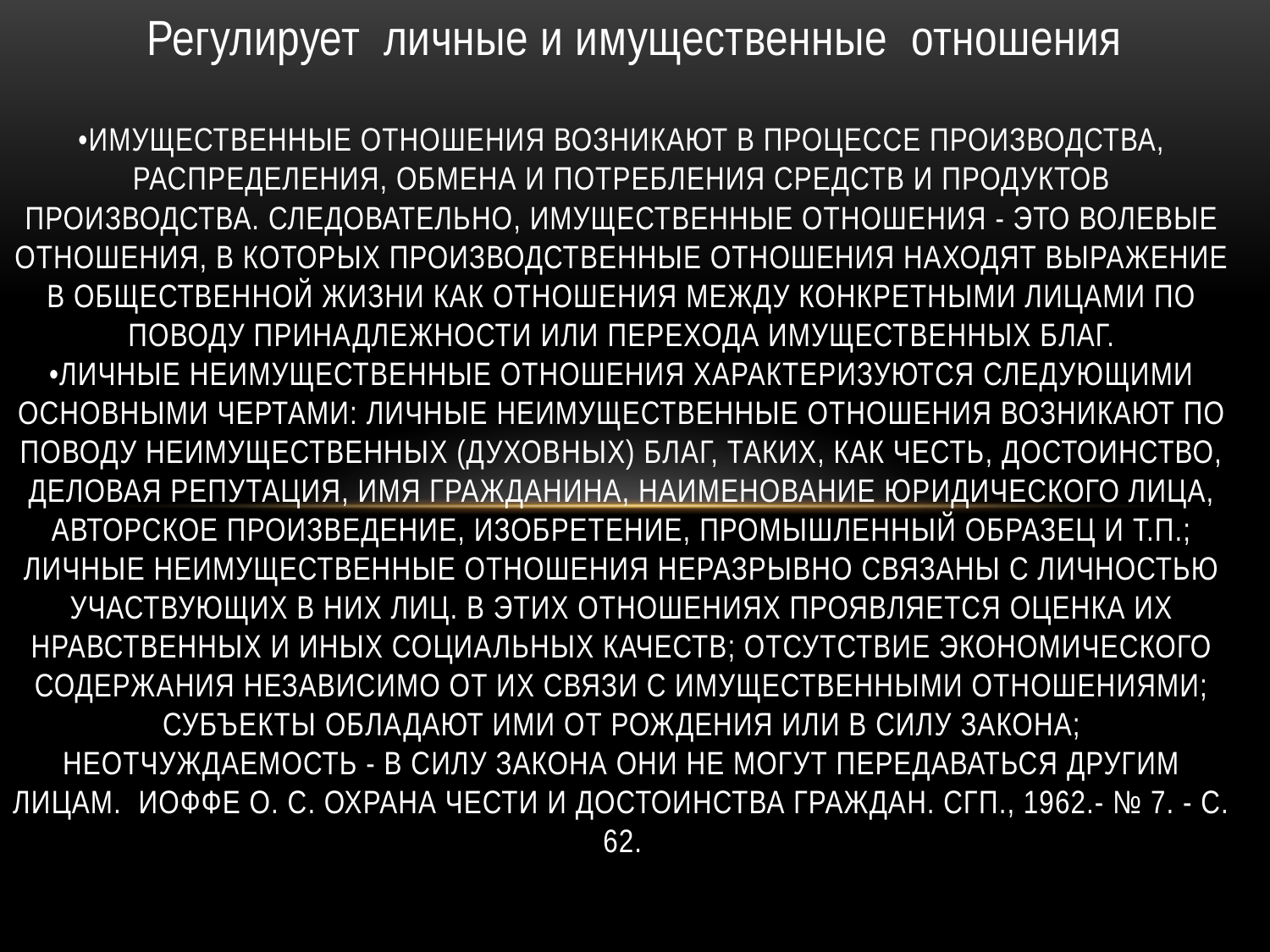

Регулирует  личные и имущественные  отношения

# •Имущественные отношения возникают в процессе производства, распределения, обмена и потребления средств и продуктов производства. Следовательно, имущественные отношения - это волевые отношения, в которых производственные отношения находят выражение в общественной жизни как отношения между конкретными лицами по поводу принадлежности или перехода имущественных благ. •Личные неимущественные отношения характеризуются следующими основными чертами: личные неимущественные отношения возникают по поводу неимущественных (духовных) благ, таких, как честь, достоинство, деловая репутация, имя гражданина, наименование юридического лица, авторское произведение, изобретение, промышленный образец и т.п.; личные неимущественные отношения неразрывно связаны с личностью участвующих в них лиц. В этих отношениях проявляется оценка их нравственных и иных социальных качеств; отсутствие экономического содержания независимо от их связи с имущественными отношениями; субъекты обладают ими от рождения или в силу закона; неотчуждаемость - в силу закона они не могут передаваться другим лицам.  Иоффе О. С. Охрана чести и достоинства граждан. СГП., 1962.- № 7. - С. 62.